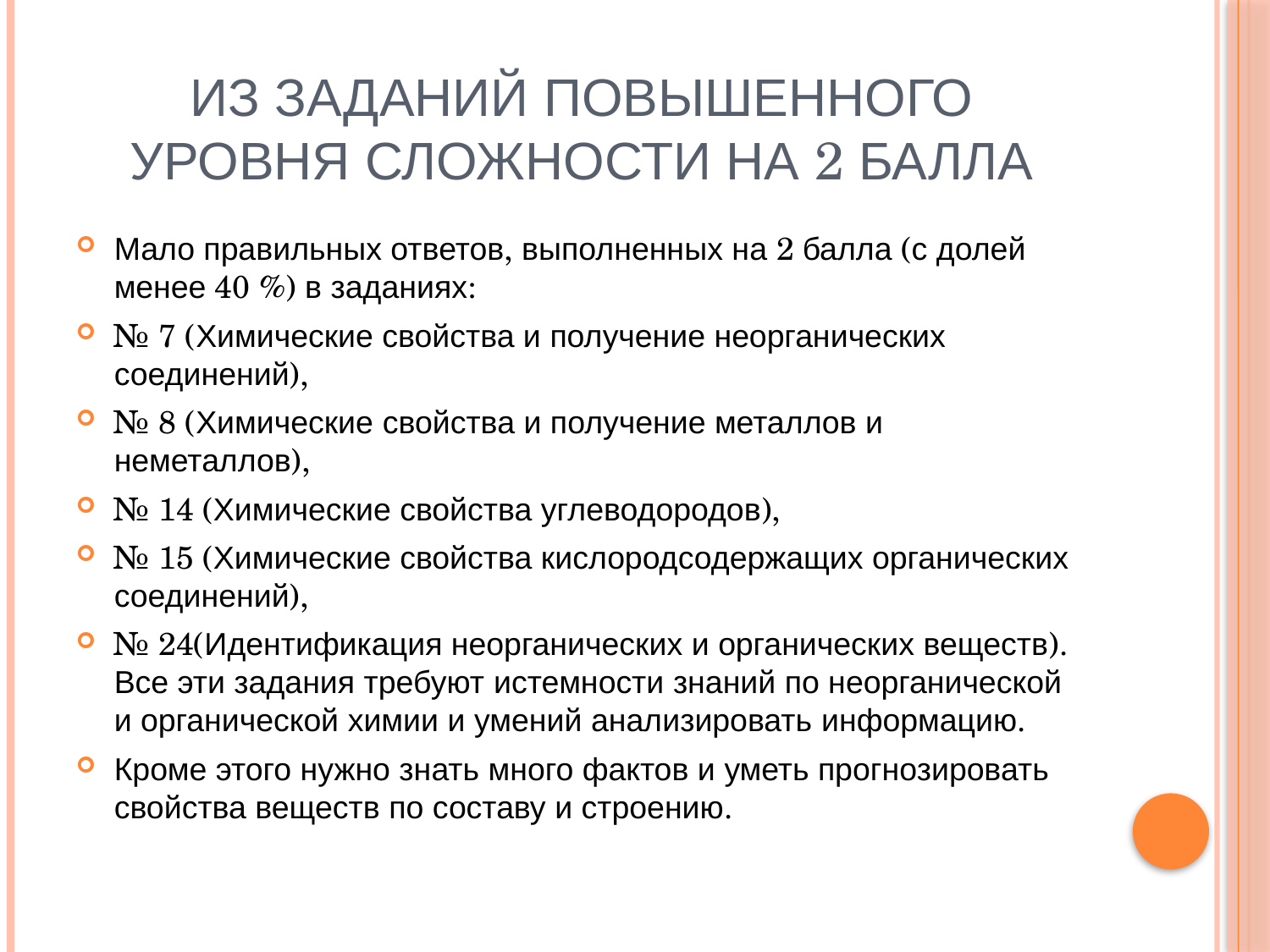

# Из заданий повышенного уровня сложности на 2 балла
Мало правильных ответов, выполненных на 2 балла (с долей менее 40 %) в заданиях:
№ 7 (Химические свойства и получение неорганических соединений),
№ 8 (Химические свойства и получение металлов и неметаллов),
№ 14 (Химические свойства углеводородов),
№ 15 (Химические свойства кислородсодержащих органических соединений),
№ 24(Идентификация неорганических и органических веществ). Все эти задания требуют истемности знаний по неорганической и органической химии и умений анализировать информацию.
Кроме этого нужно знать много фактов и уметь прогнозировать свойства веществ по составу и строению.